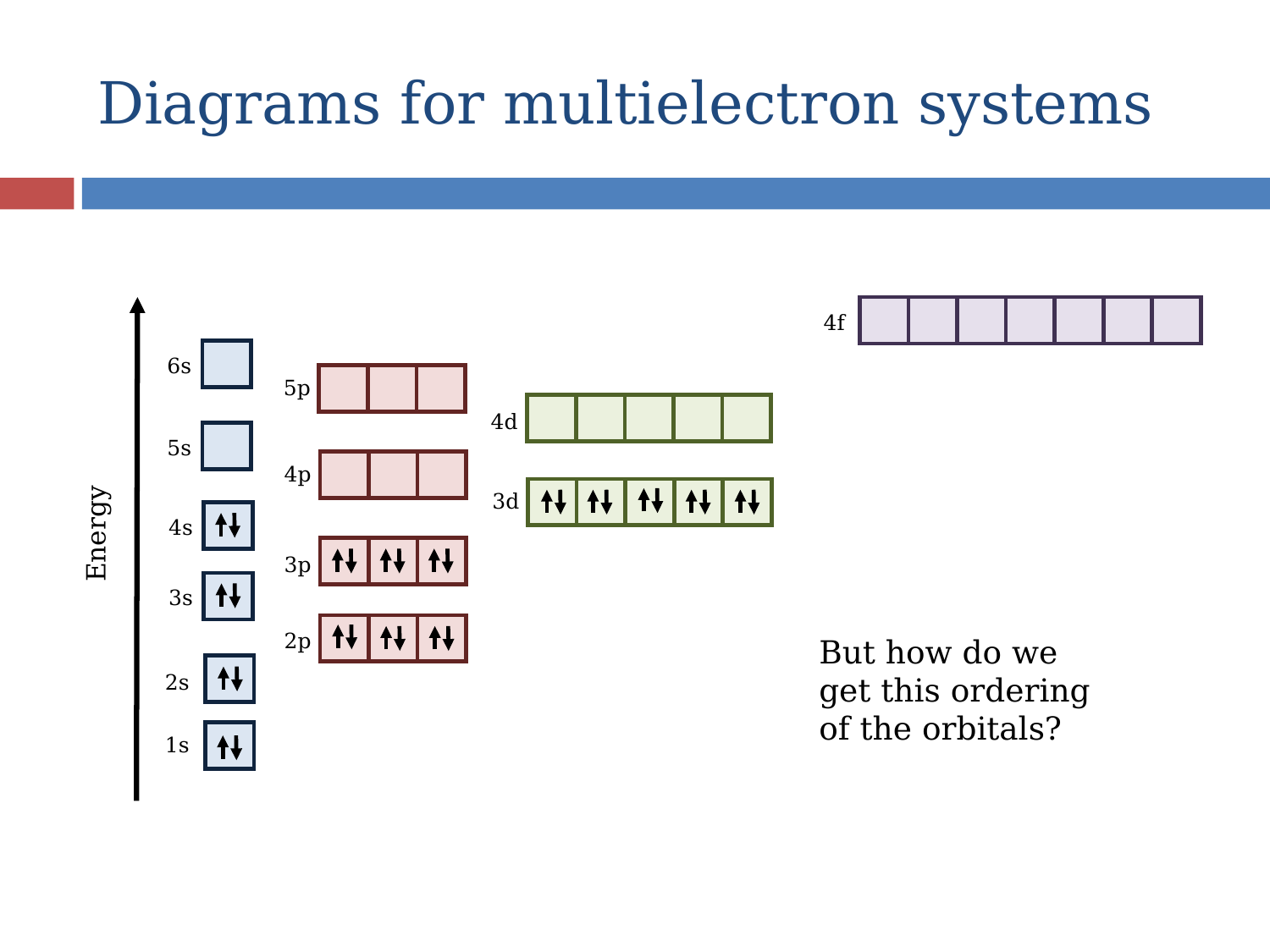

# Diagrams for multielectron systems

4f

6s

5p

4d
Energy

5s

4p

3d

4s

3p

3s

2p
But how do we get this ordering of the orbitals?

2s

1s